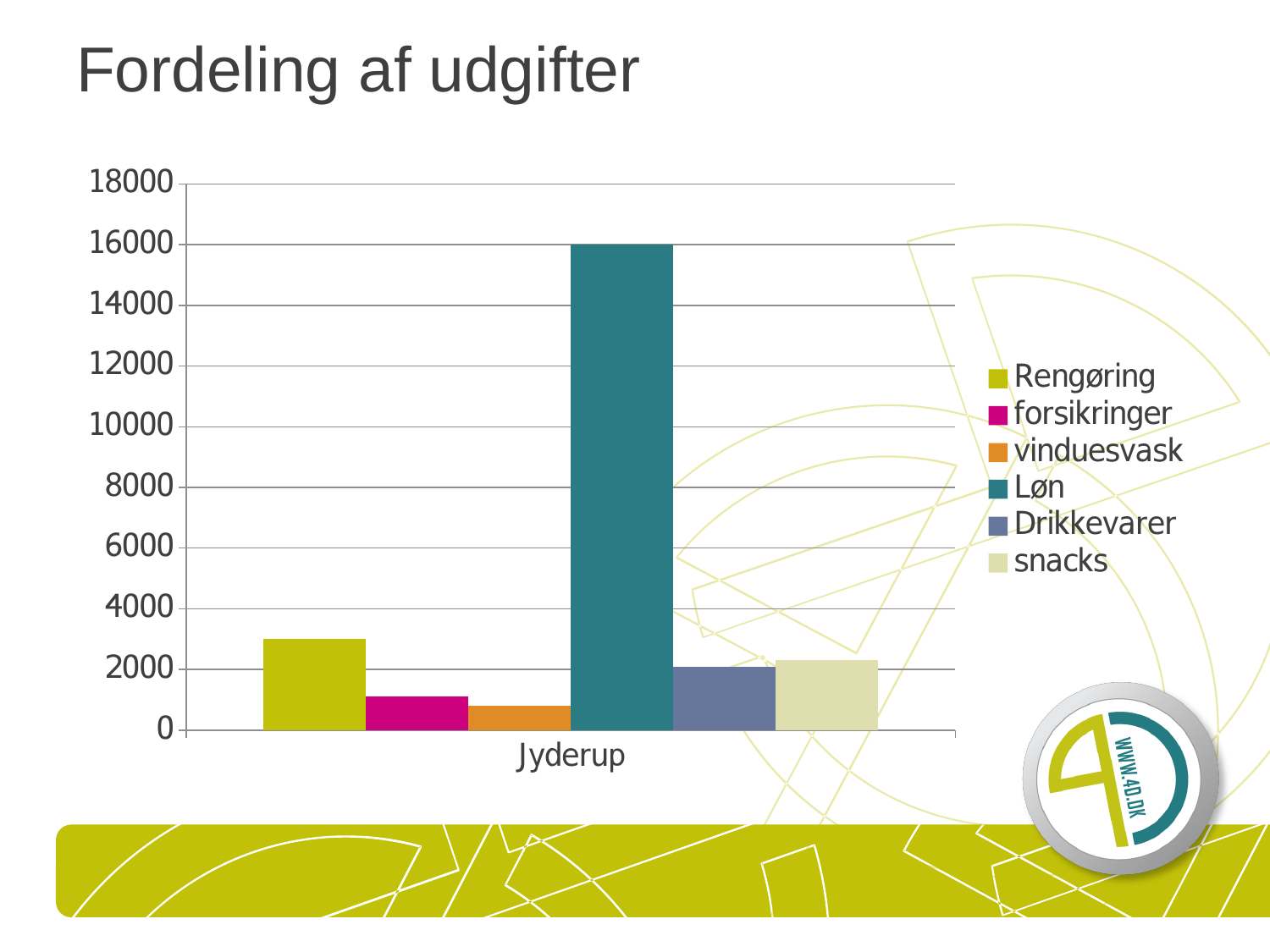

# Fordeling af udgifter

### Chart

| Category | Rengøring | forsikringer | vinduesvask | Løn | Drikkevarer | snacks |
|---|---|---|---|---|---|---|
| Jyderup | 3000.0 | 1100.0 | 800.0 | 16000.0 | 2100.0 | 2300.0 |